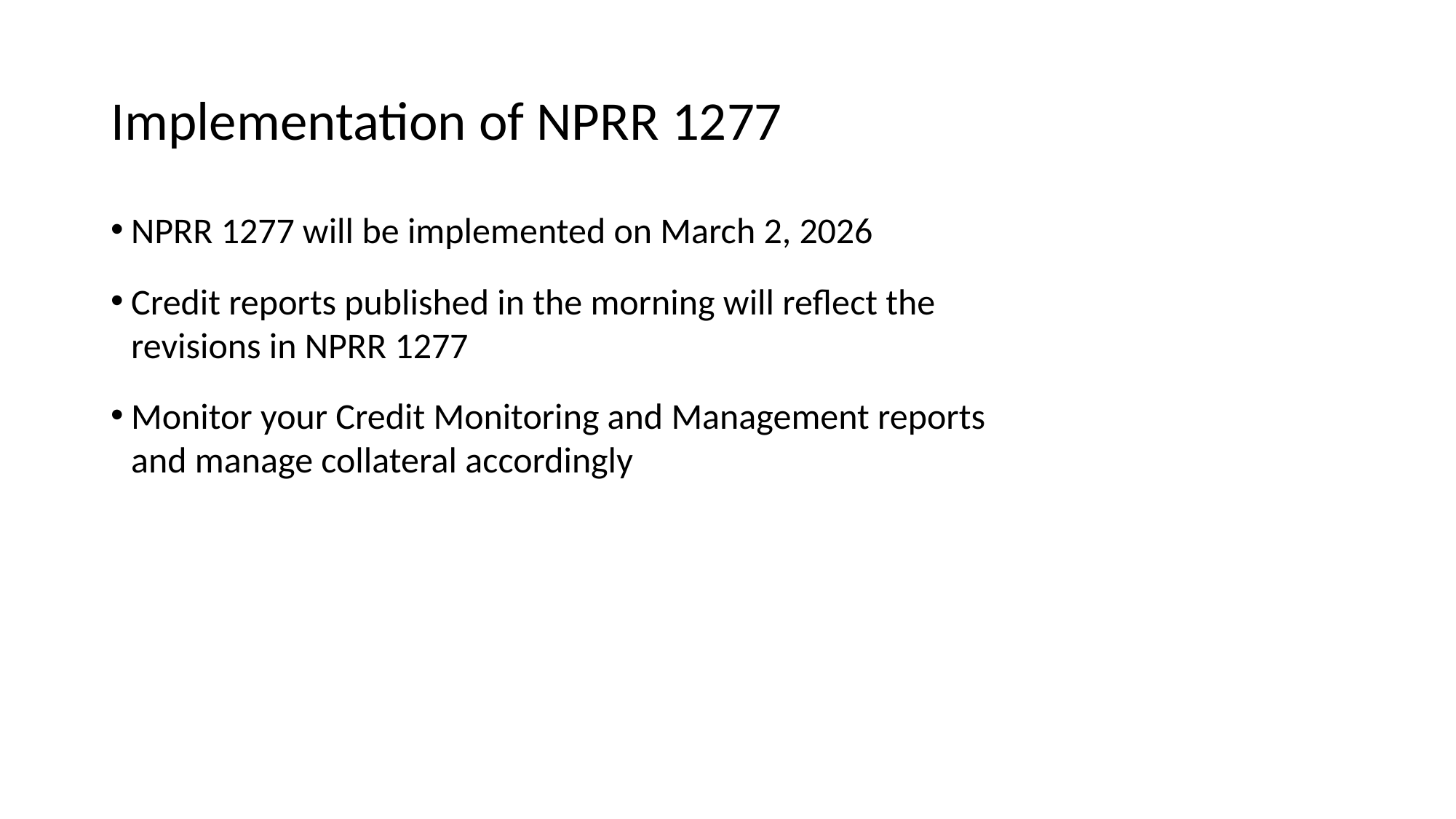

# Implementation of NPRR 1277
NPRR 1277 will be implemented on March 2, 2026
Credit reports published in the morning will reflect the revisions in NPRR 1277
Monitor your Credit Monitoring and Management reports and manage collateral accordingly